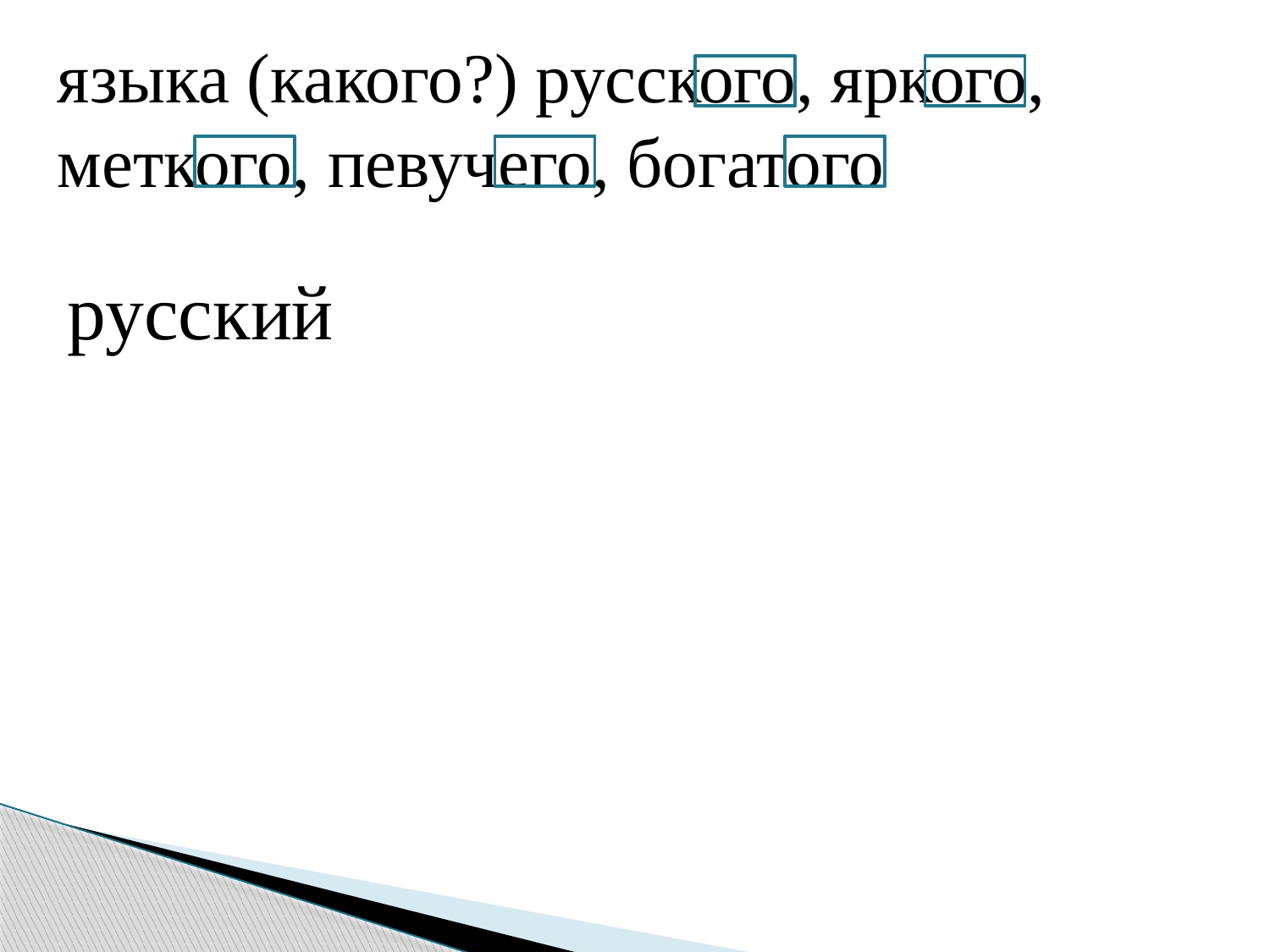

языка (какого?) русского, яркого, меткого, певучего, богатого

русский